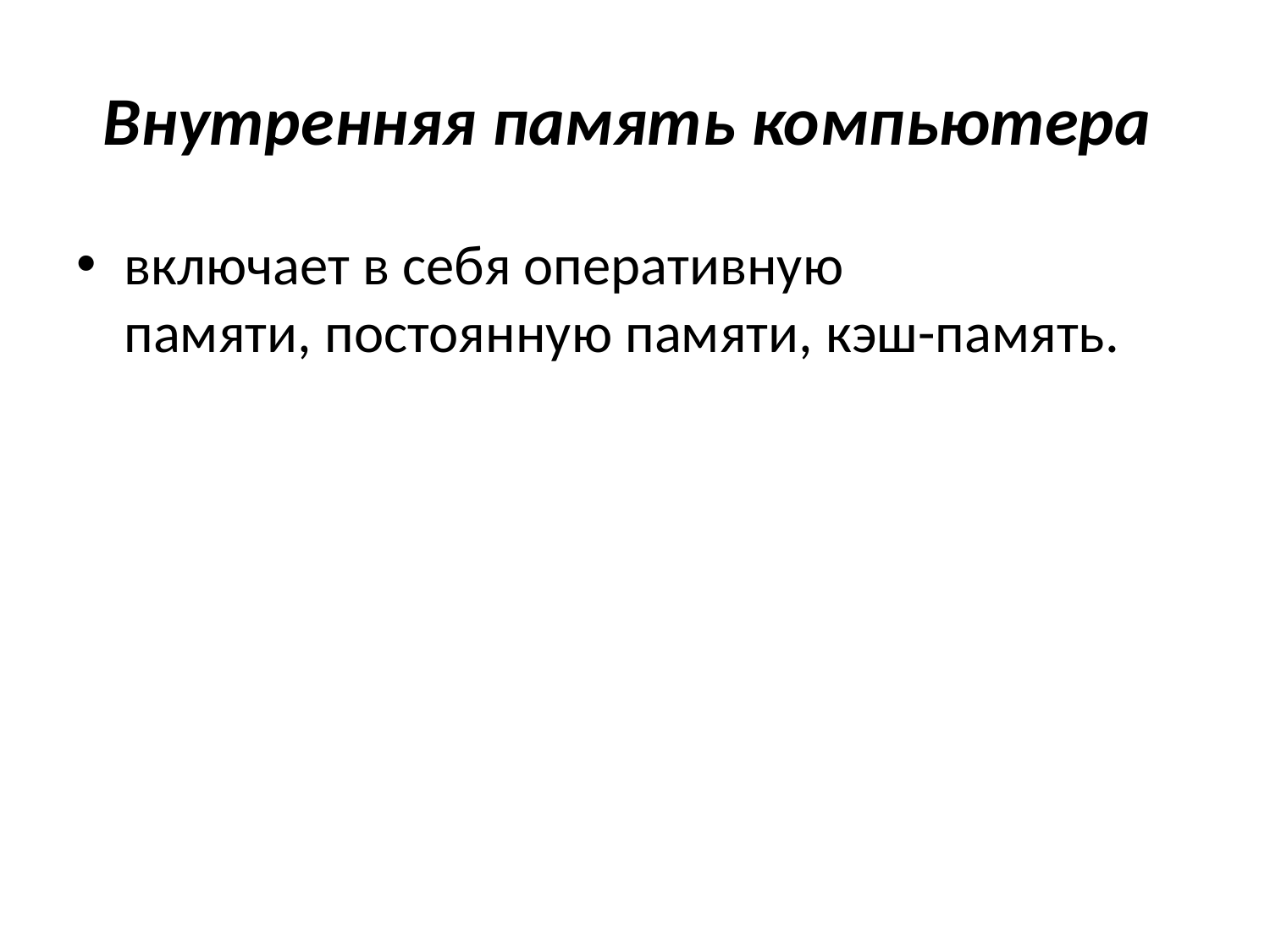

# Внутренняя память компьютера
включает в себя оперативную памяти, постоянную памяти, кэш-память.